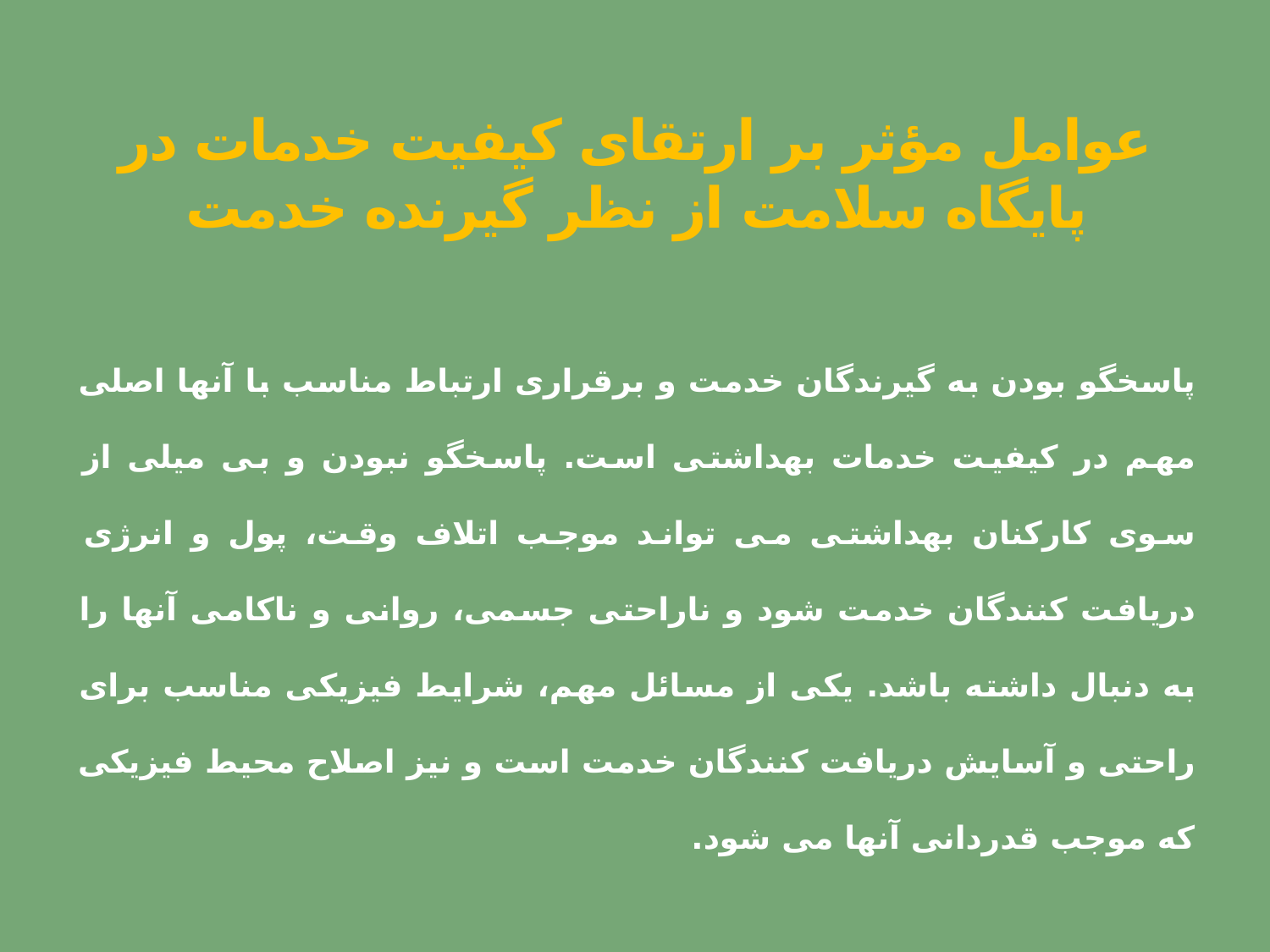

# عوامل مؤثر بر ارتقای کیفیت خدمات در پایگاه سلامت از نظر گیرنده خدمت
پاسخگو بودن به گیرندگان خدمت و برقراری ارتباط مناسب با آنها اصلی مهم در کیفیت خدمات بهداشتی است. پاسخگو نبودن و بی میلی از سوی کارکنان بهداشتی می تواند موجب اتلاف وقت، پول و انرژی دریافت کنندگان خدمت شود و ناراحتی جسمی، روانی و ناکامی آنها را به دنبال داشته باشد. یکی از مسائل مهم، شرایط فیزیکی مناسب برای راحتی و آسایش دریافت کنندگان خدمت است و نیز اصلاح محیط فیزیکی که موجب قدردانی آنها می شود.